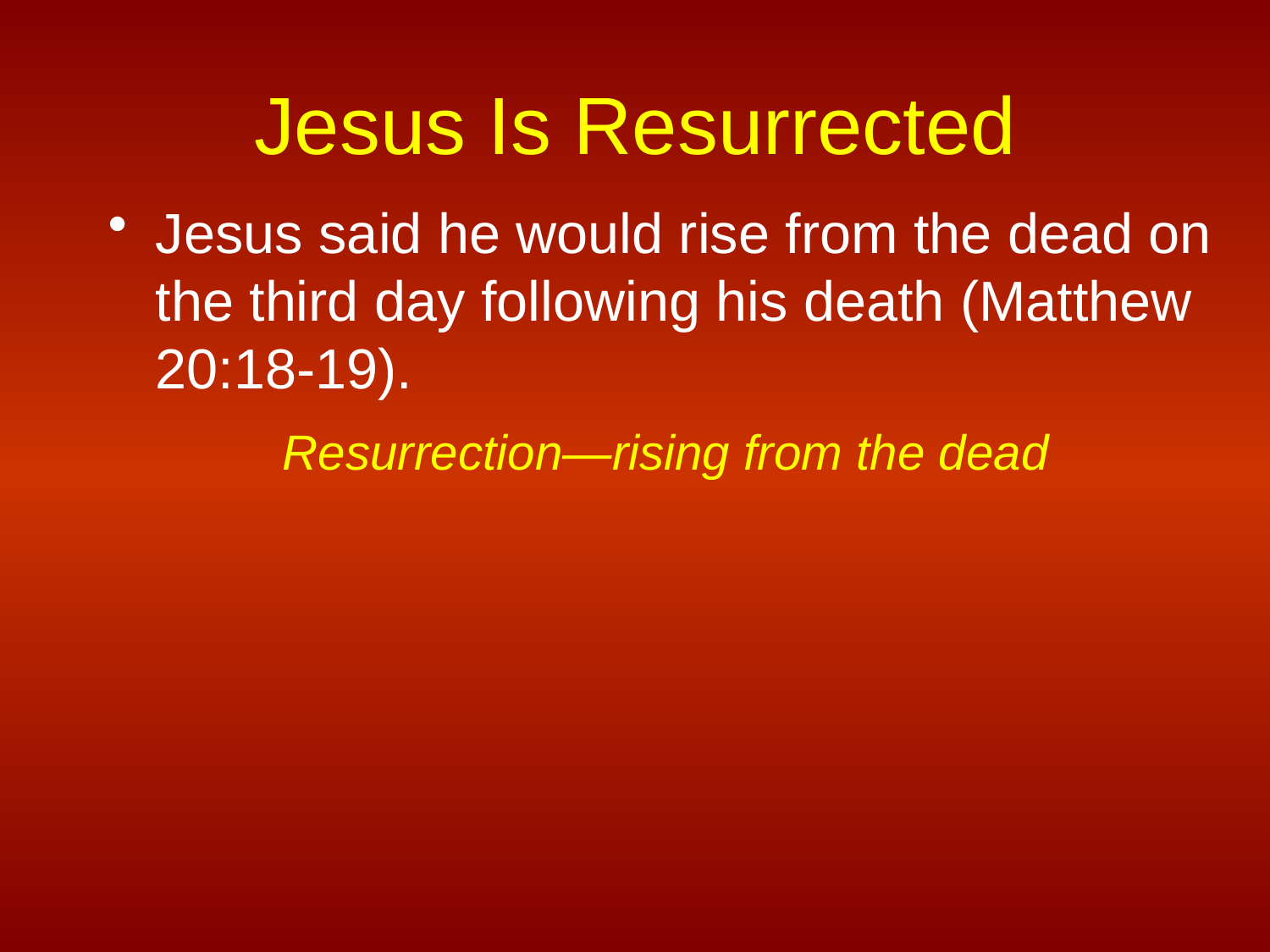

# Jesus Is Resurrected
Jesus said he would rise from the dead on the third day following his death (Matthew 20:18-19).
		Resurrection—rising from the dead